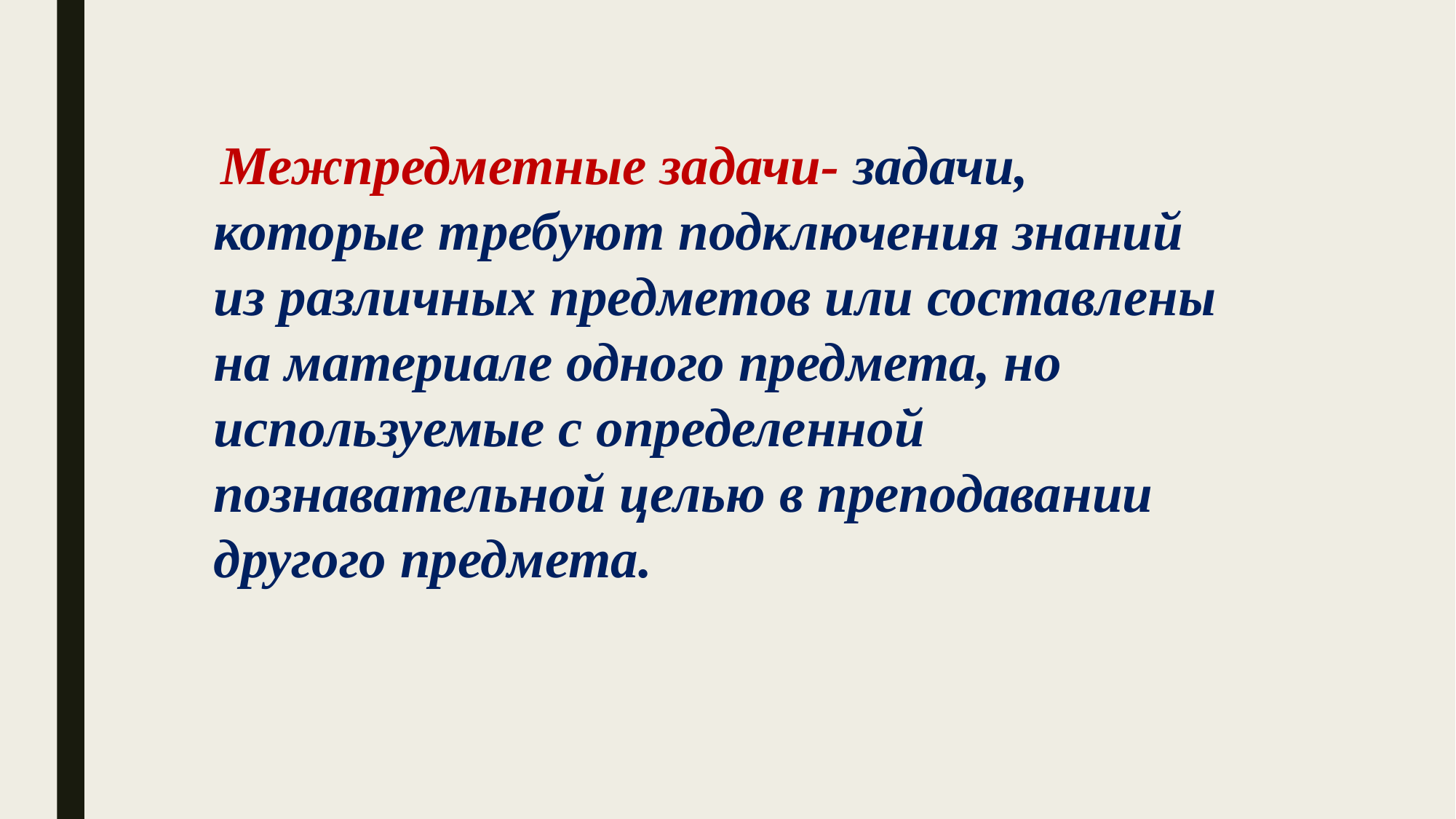

Межпредметные задачи- задачи, которые требуют подключения знаний из различных предметов или составлены на материале одного предмета, но используемые с определенной познавательной целью в преподавании другого предмета.